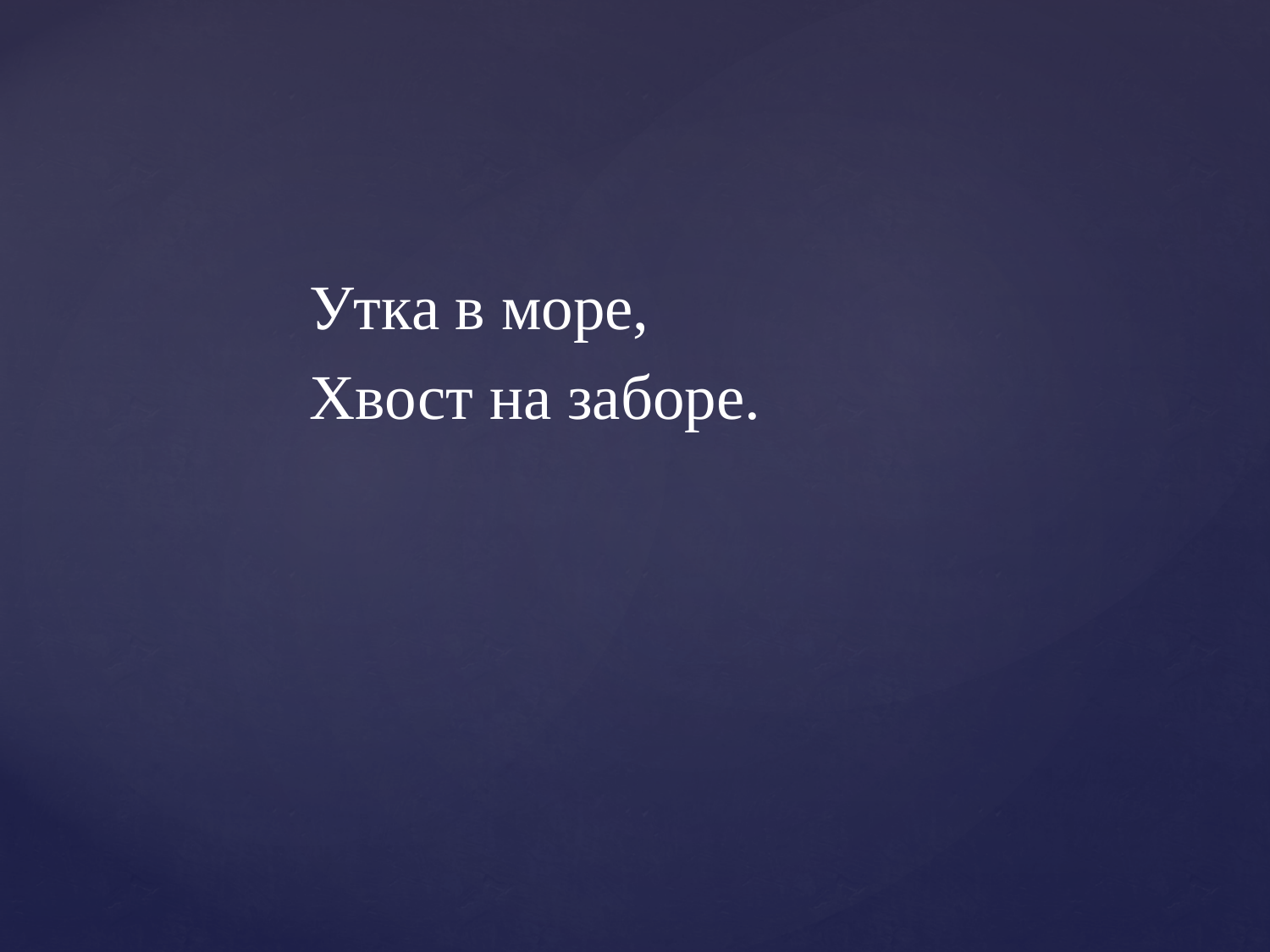

Утка в море,
Хвост на заборе.
#